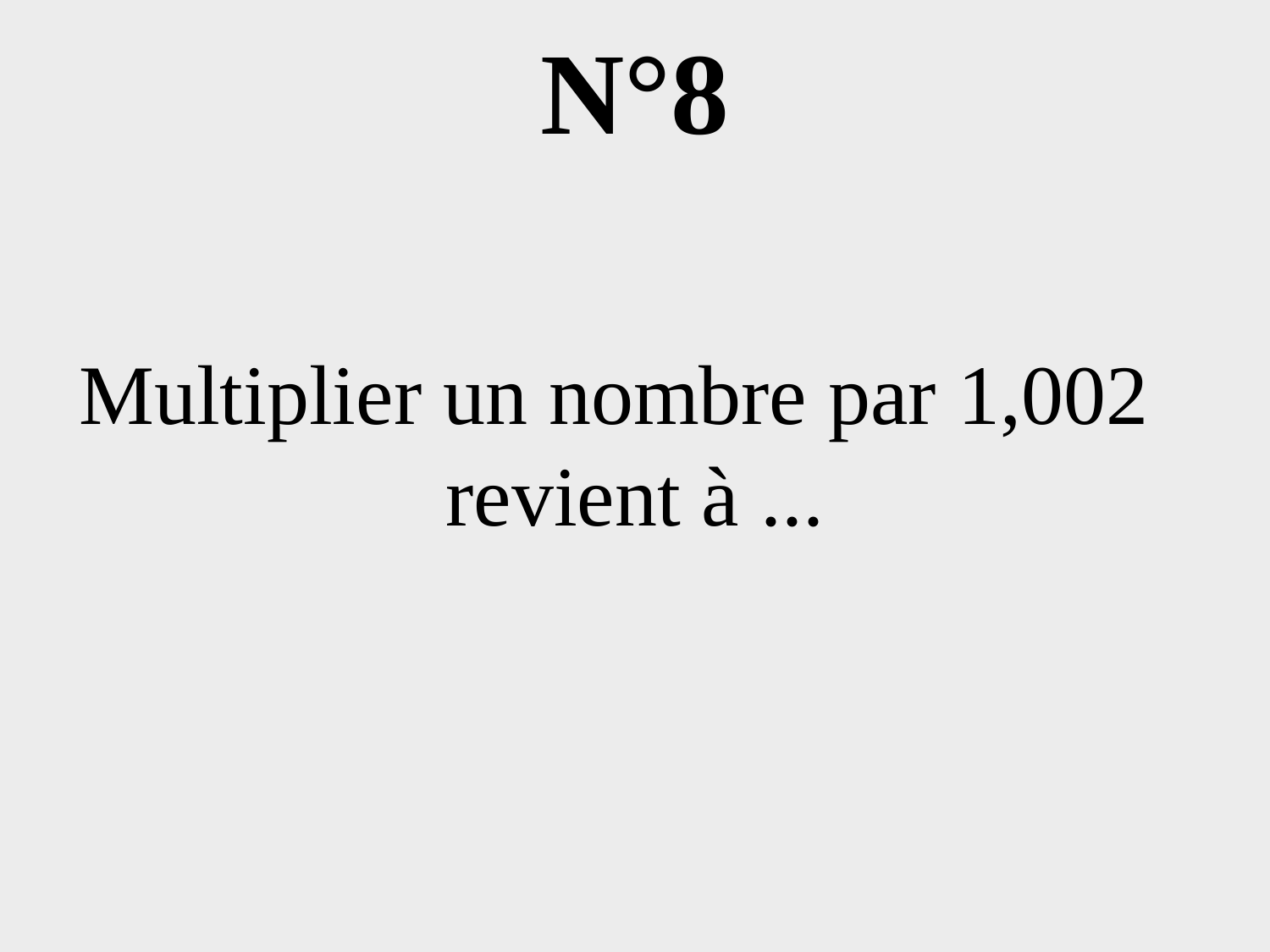

# N°8
Multiplier un nombre par 1,002
revient à ...